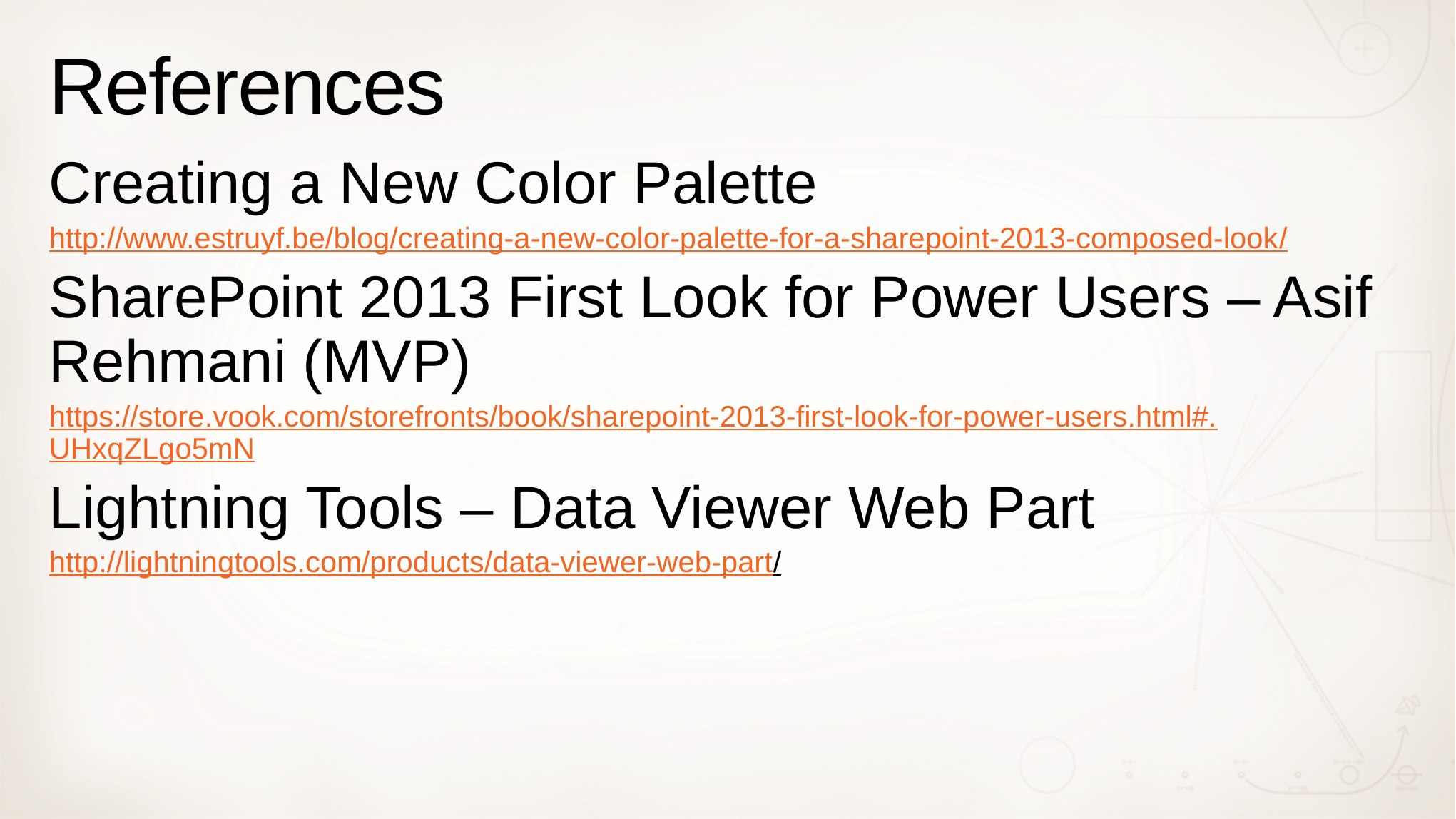

# References
Creating a New Color Palette
http://www.estruyf.be/blog/creating-a-new-color-palette-for-a-sharepoint-2013-composed-look/
SharePoint 2013 First Look for Power Users – Asif Rehmani (MVP)
https://store.vook.com/storefronts/book/sharepoint-2013-first-look-for-power-users.html#.UHxqZLgo5mN
Lightning Tools – Data Viewer Web Part
http://lightningtools.com/products/data-viewer-web-part/